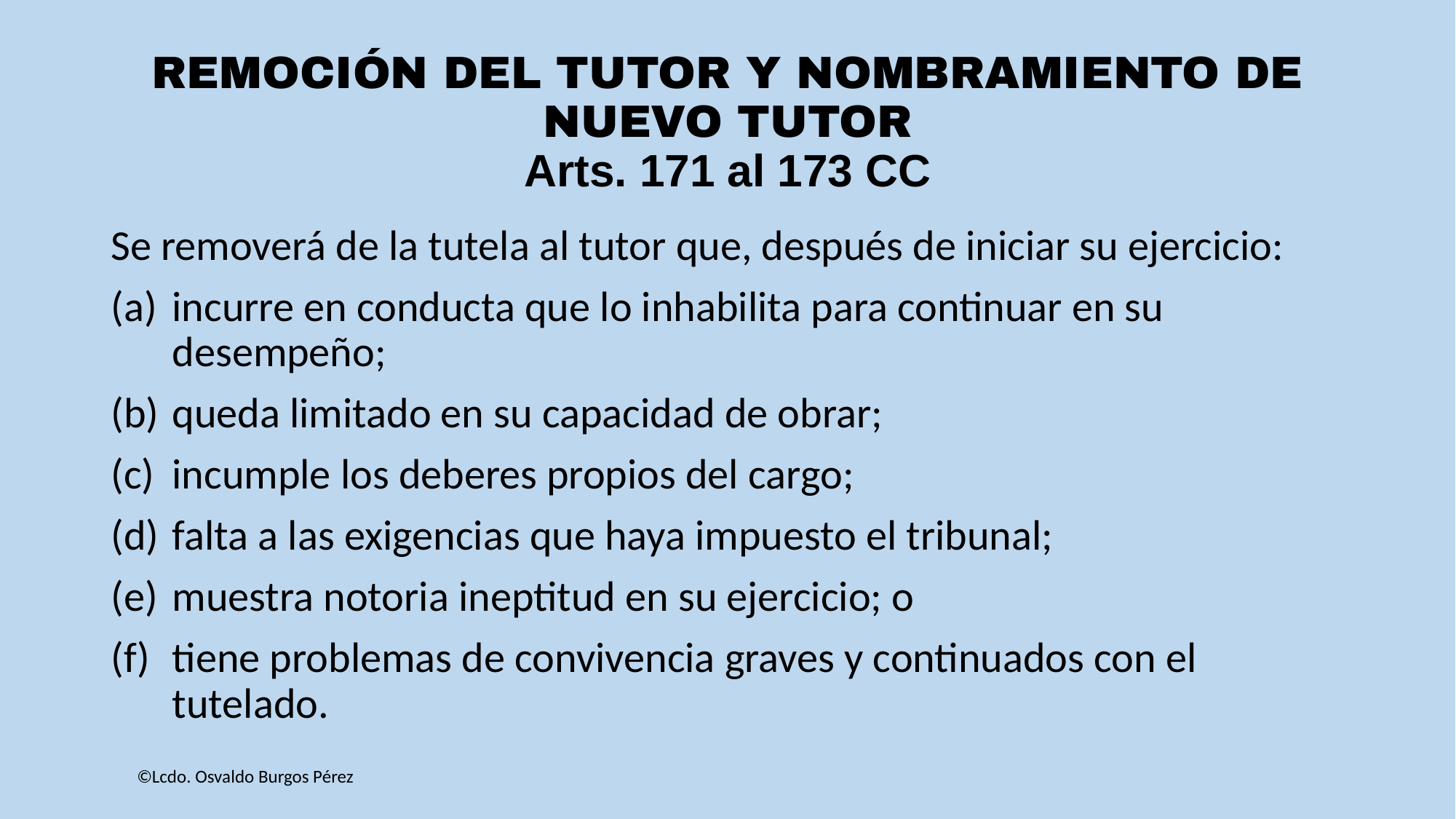

# REMOCIÓN DEL TUTOR Y NOMBRAMIENTO DE NUEVO TUTOR Arts. 171 al 173 CC
Se removerá de la tutela al tutor que, después de iniciar su ejercicio:
incurre en conducta que lo inhabilita para continuar en su desempeño;
queda limitado en su capacidad de obrar;
incumple los deberes propios del cargo;
falta a las exigencias que haya impuesto el tribunal;
muestra notoria ineptitud en su ejercicio; o
tiene problemas de convivencia graves y continuados con el tutelado.
©Lcdo. Osvaldo Burgos Pérez